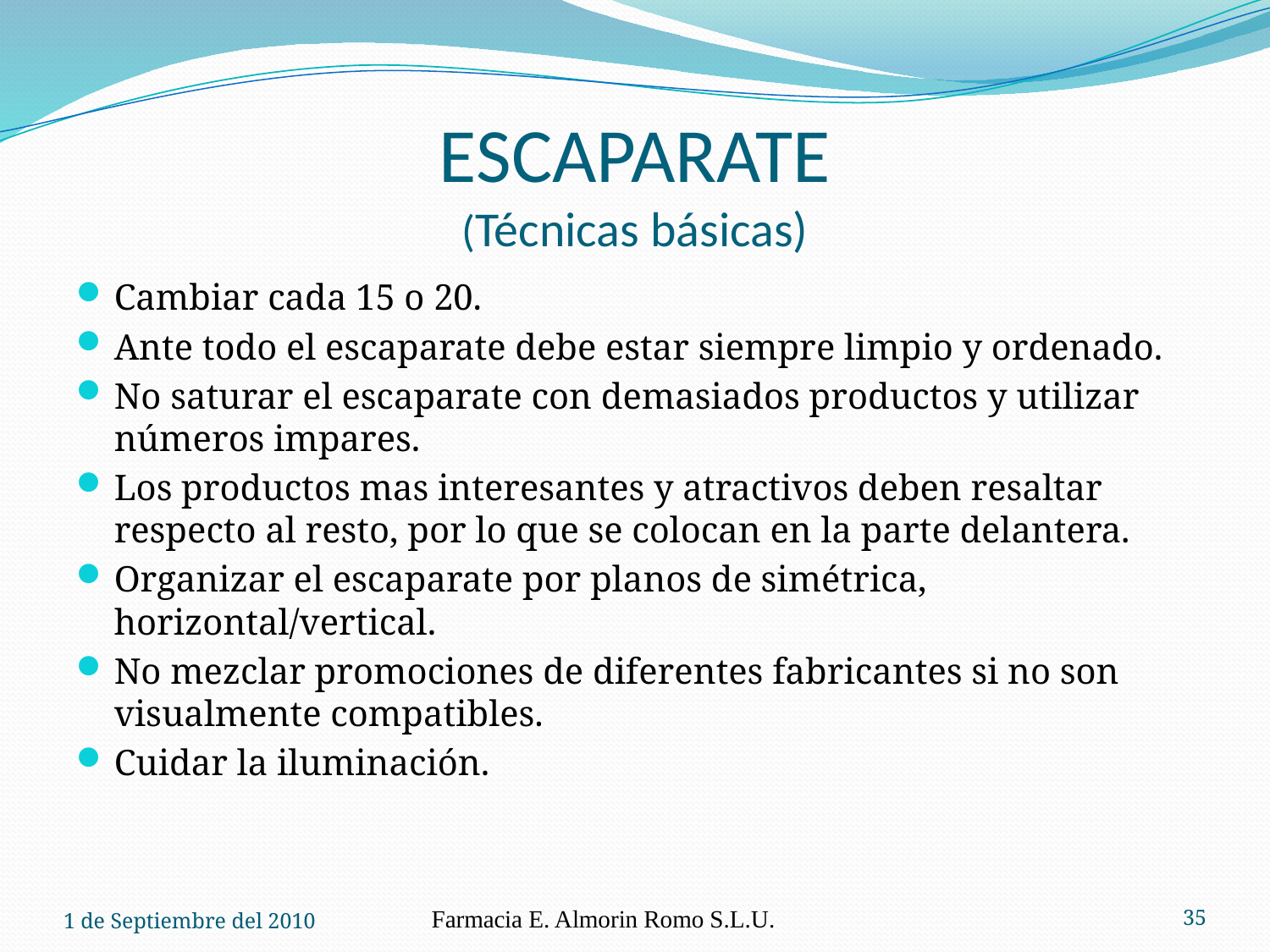

# ESCAPARATE (Técnicas básicas)
Cambiar cada 15 o 20.
Ante todo el escaparate debe estar siempre limpio y ordenado.
No saturar el escaparate con demasiados productos y utilizar números impares.
Los productos mas interesantes y atractivos deben resaltar respecto al resto, por lo que se colocan en la parte delantera.
Organizar el escaparate por planos de simétrica, horizontal/vertical.
No mezclar promociones de diferentes fabricantes si no son visualmente compatibles.
Cuidar la iluminación.

1 de Septiembre del 2010
Farmacia E. Almorin Romo S.L.U.
35